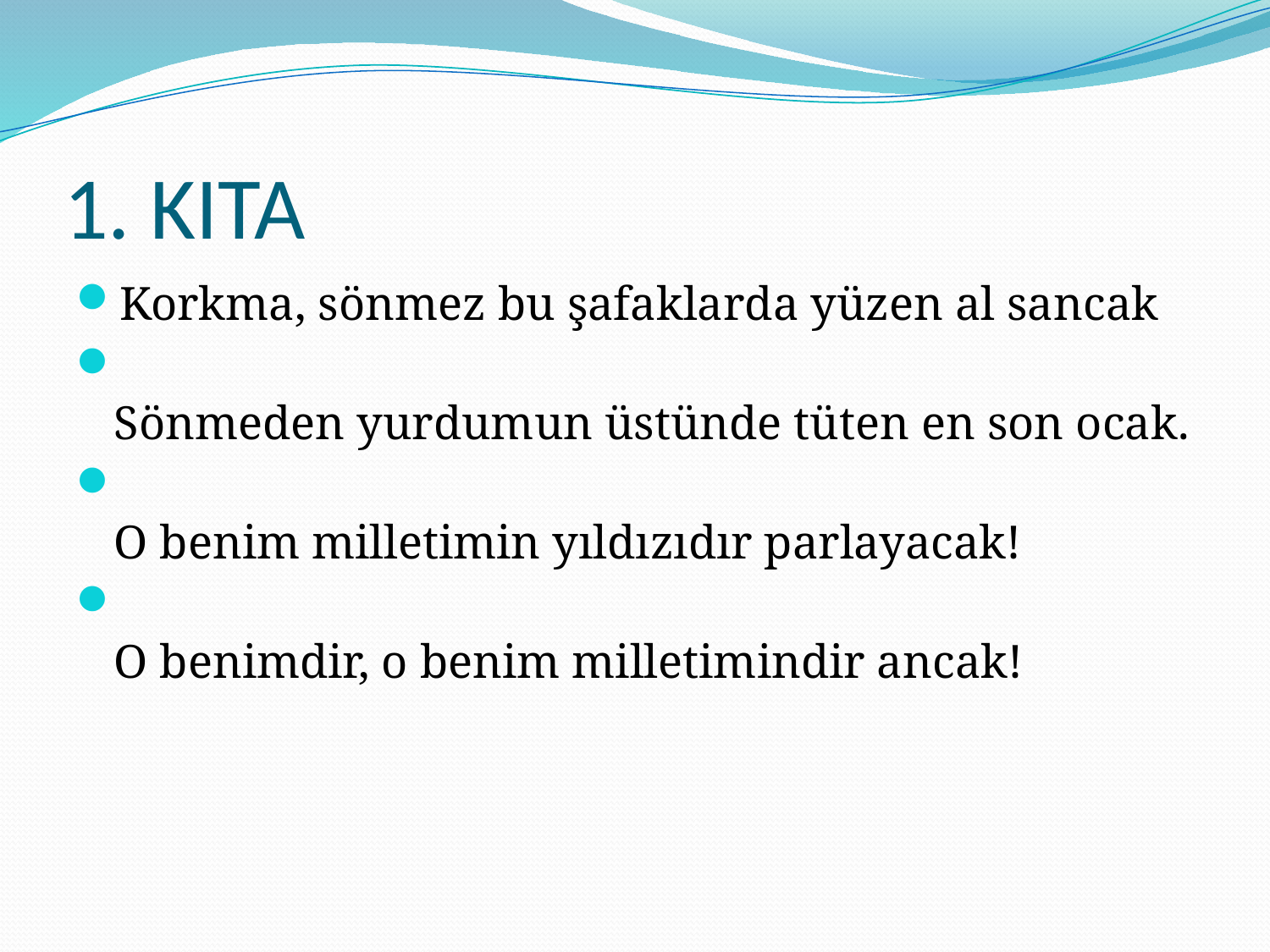

# 1. KITA
Korkma, sönmez bu şafaklarda yüzen al sancak
Sönmeden yurdumun üstünde tüten en son ocak.
O benim milletimin yıldızıdır parlayacak!
O benimdir, o benim milletimindir ancak!